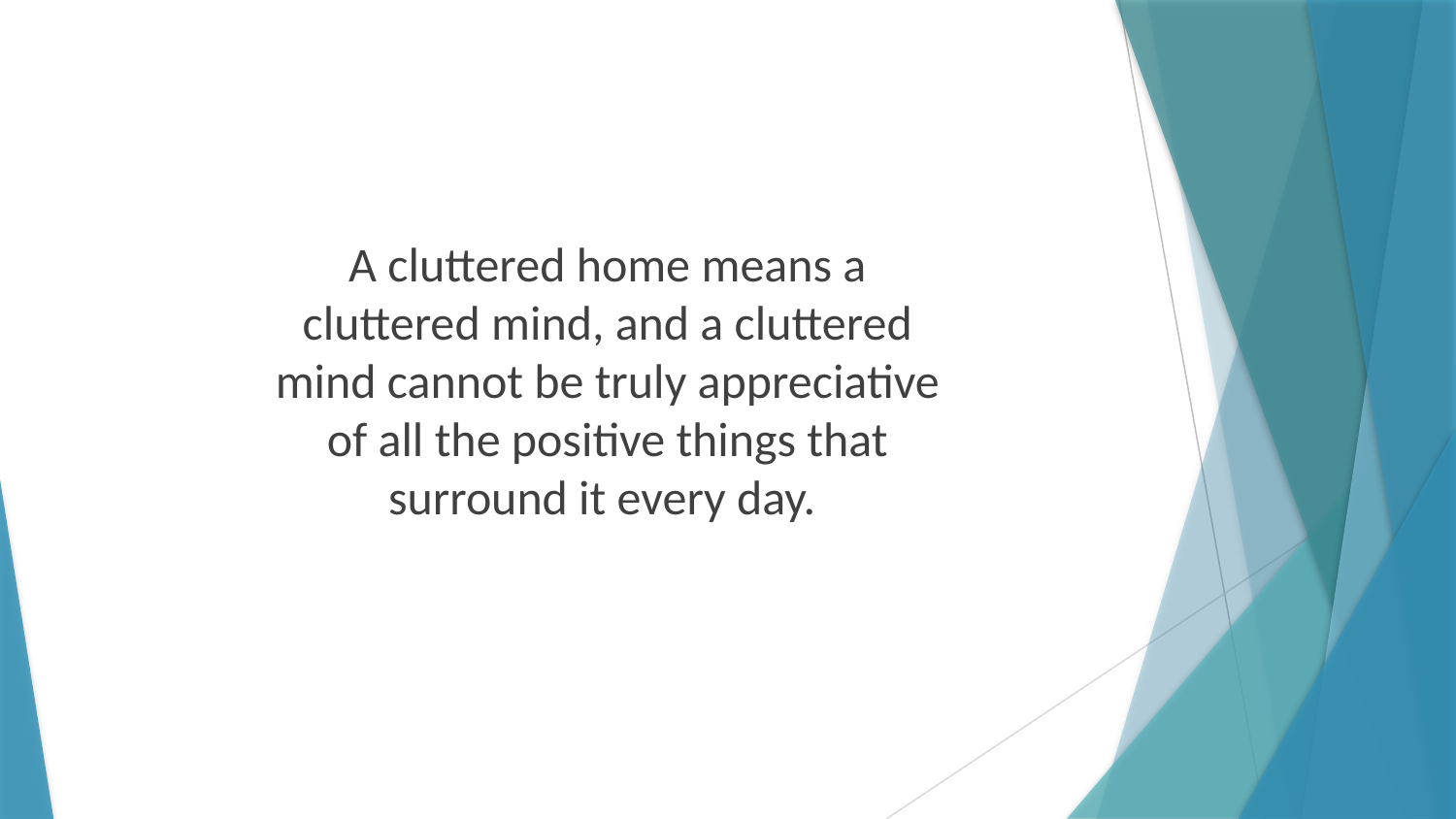

A cluttered home means a cluttered mind, and a cluttered mind cannot be truly appreciative of all the positive things that surround it every day.